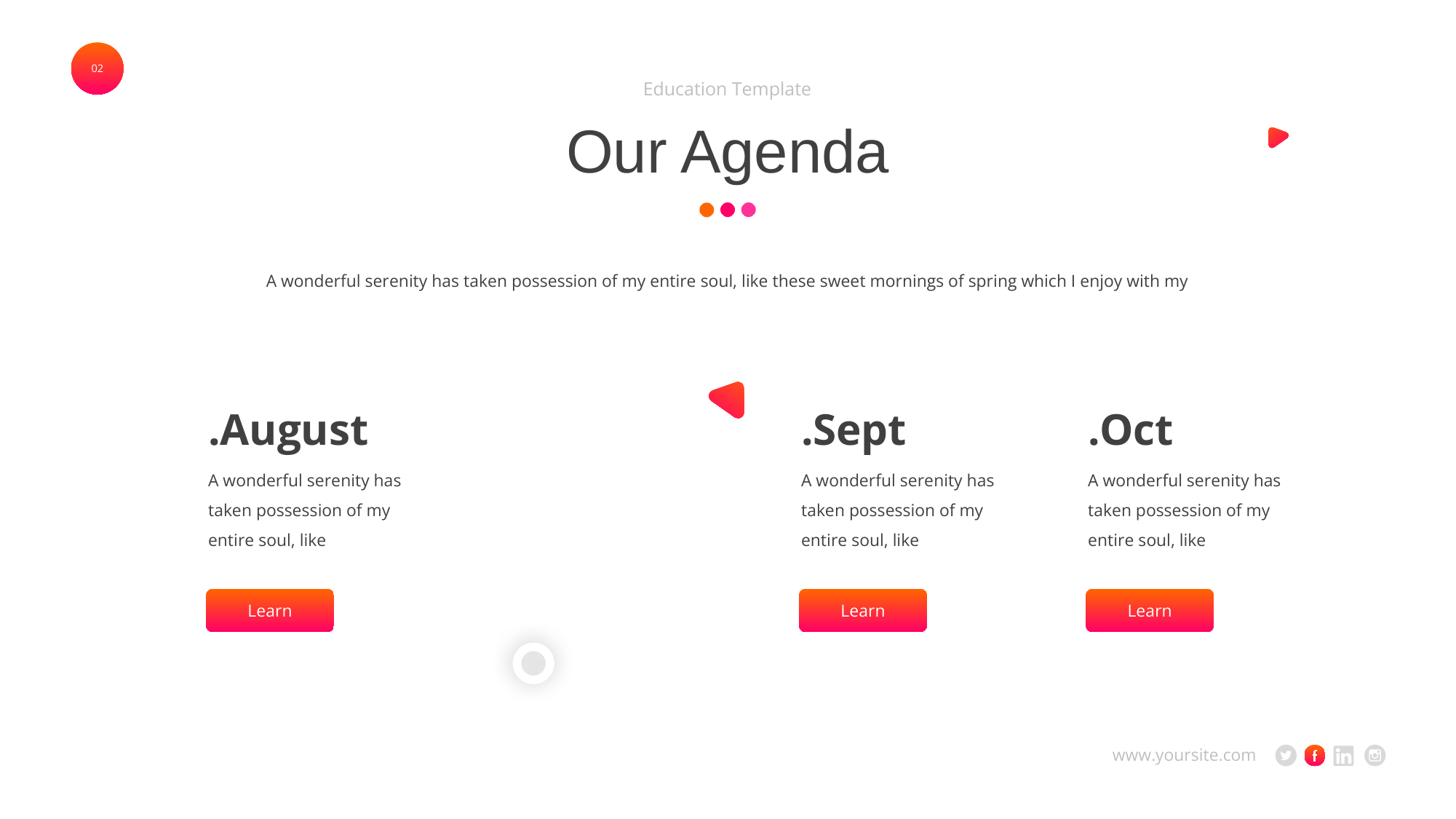

02
Education Template
Our Agenda

A wonderful serenity has taken possession of my entire soul, like these sweet mornings of spring which I enjoy with my

.August
.Sept
.Oct

A wonderful serenity has taken possession of my entire soul, like
A wonderful serenity has taken possession of my entire soul, like
A wonderful serenity has taken possession of my entire soul, like
Learn
Learn
Learn

www.yoursite.com